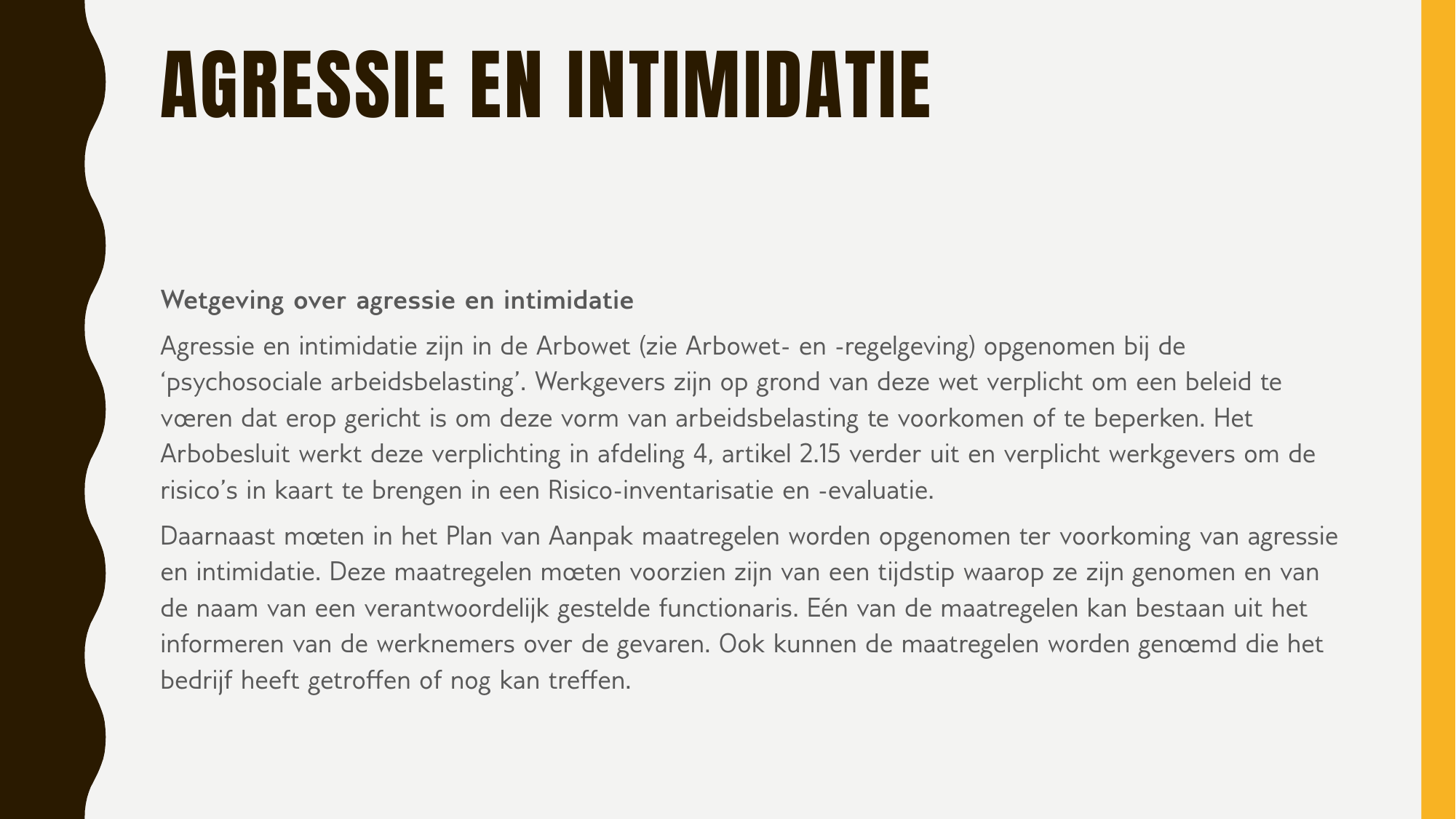

# Agressie en intimidatie
Wetgeving over agressie en intimidatie
Agressie en intimidatie zijn in de Arbowet (zie Arbowet- en -regelgeving) opgenomen bij de ‘psychosociale arbeidsbelasting’. Werkgevers zijn op grond van deze wet verplicht om een beleid te voeren dat erop gericht is om deze vorm van arbeidsbelasting te voorkomen of te beperken. Het Arbobesluit werkt deze verplichting in afdeling 4, artikel 2.15 verder uit en verplicht werkgevers om de risico’s in kaart te brengen in een Risico-inventarisatie en -evaluatie.
Daarnaast moeten in het Plan van Aanpak maatregelen worden opgenomen ter voorkoming van agressie en intimidatie. Deze maatregelen moeten voorzien zijn van een tijdstip waarop ze zijn genomen en van de naam van een verantwoordelijk gestelde functionaris. Eén van de maatregelen kan bestaan uit het informeren van de werknemers over de gevaren. Ook kunnen de maatregelen worden genoemd die het bedrijf heeft getroffen of nog kan treffen.